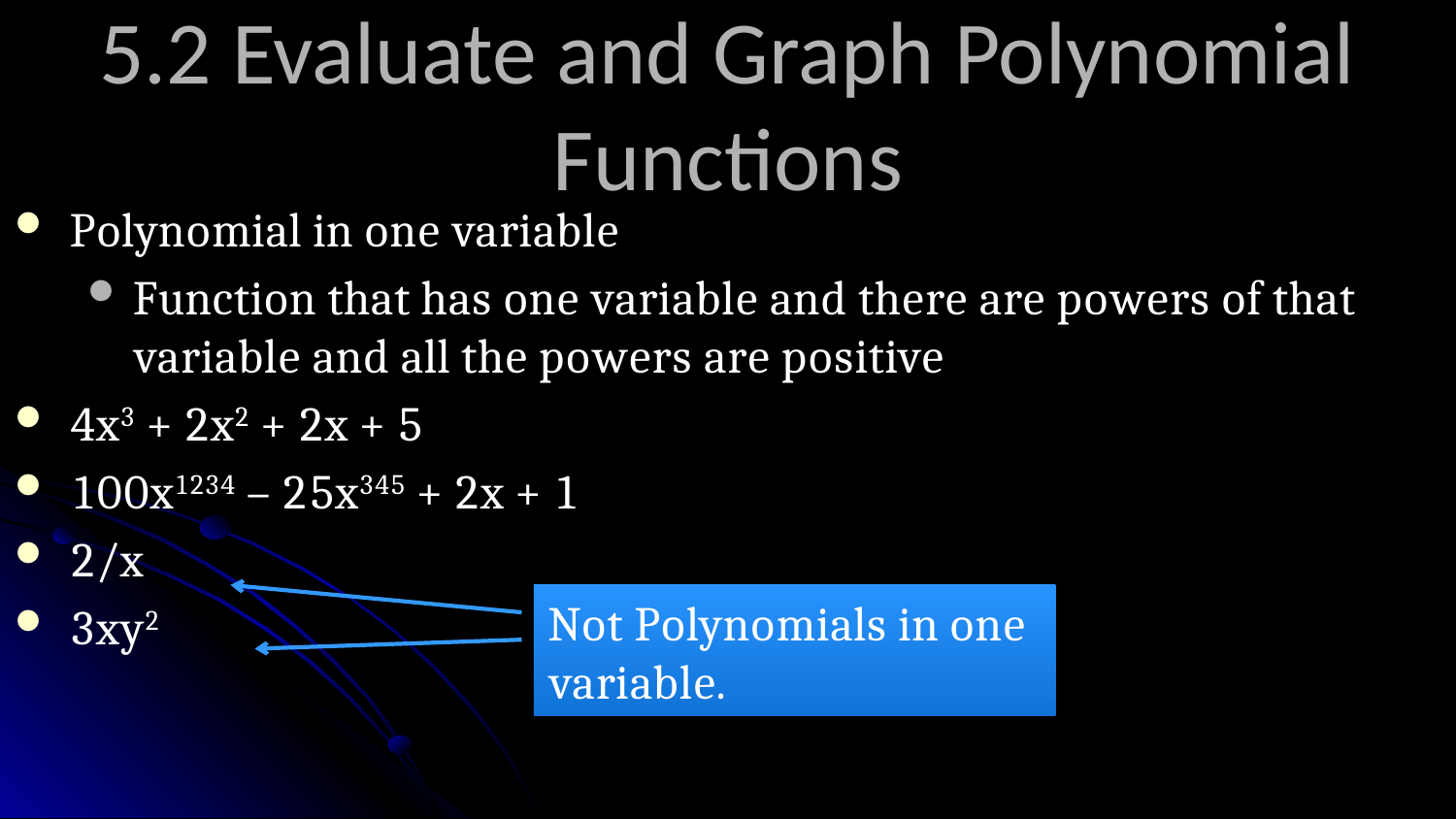

# 5.2 Evaluate and Graph Polynomial Functions
Polynomial in one variable
Function that has one variable and there are powers of that variable and all the powers are positive
4x3 + 2x2 + 2x + 5
100x1234 – 25x345 + 2x + 1
2/x
3xy2
Not Polynomials in one variable.